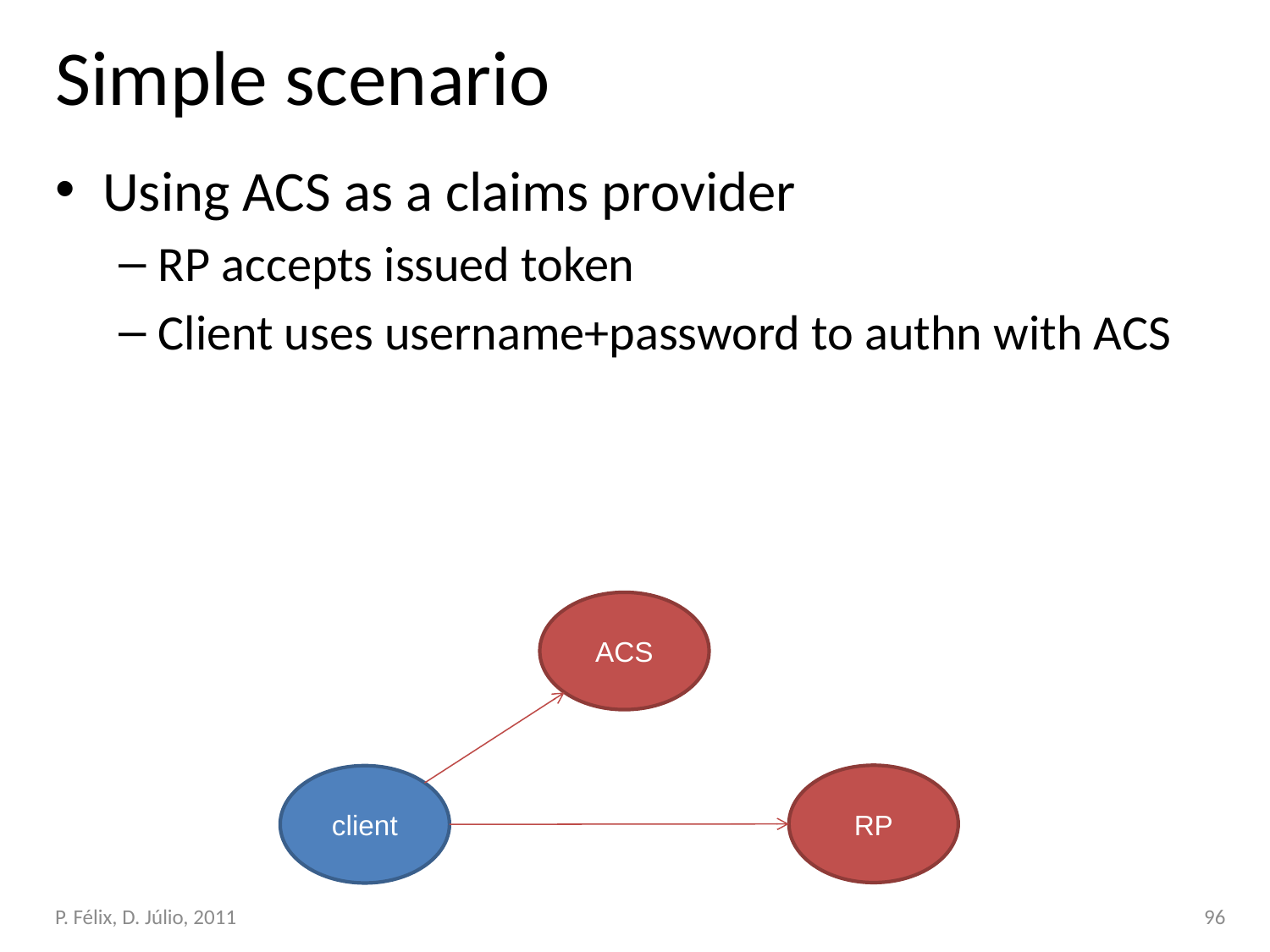

# Simple scenario
Using ACS as a claims provider
RP accepts issued token
Client uses username+password to authn with ACS
ACS
RP
client
P. Félix, D. Júlio, 2011
96